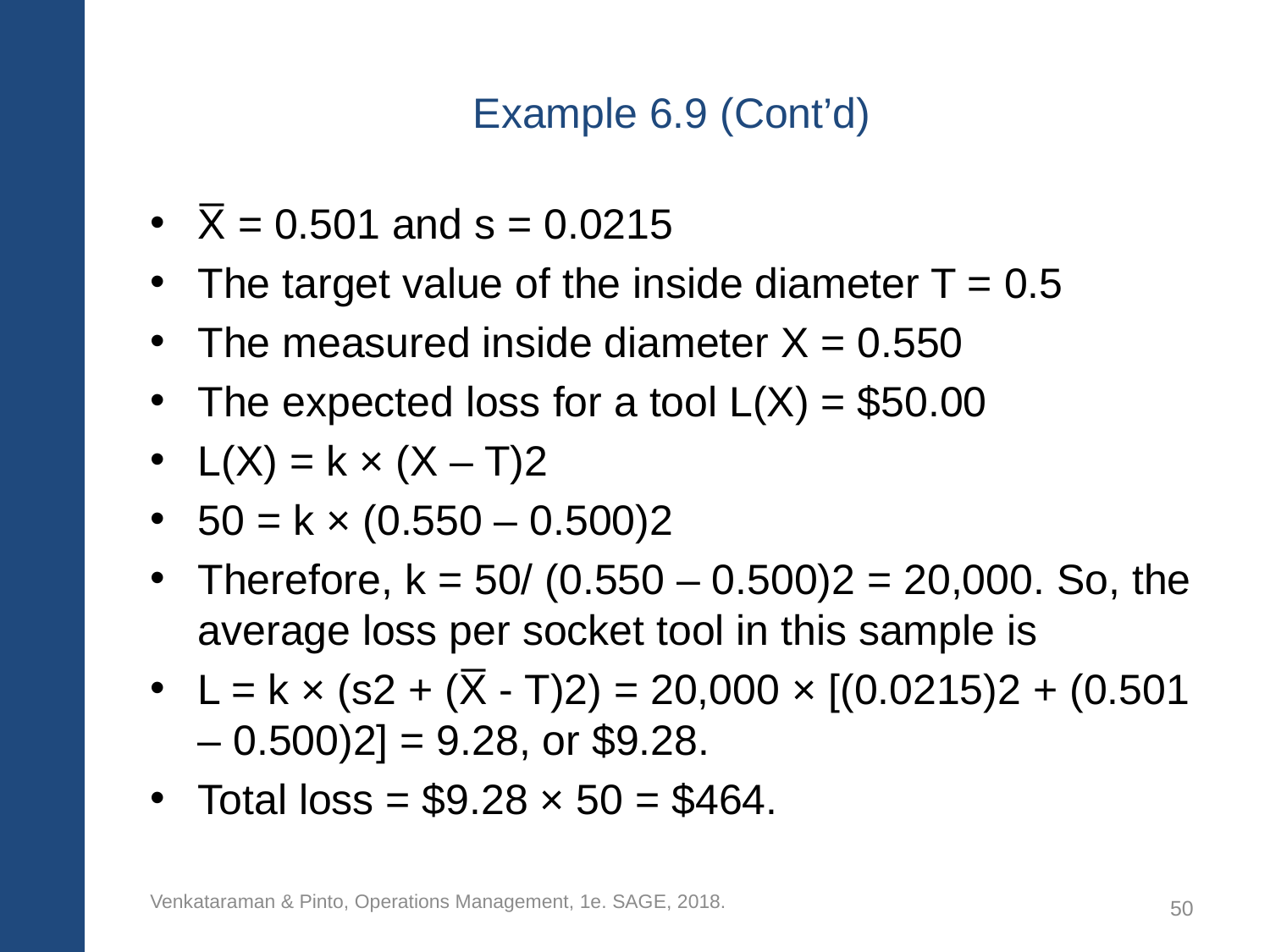

# Example 6.9 (Cont’d)
X̅ = 0.501 and s = 0.0215
The target value of the inside diameter T = 0.5
The measured inside diameter X = 0.550
The expected loss for a tool L(X) = $50.00
L(X) = k × (X – T)2
50 = k × (0.550 – 0.500)2
Therefore, k = 50/ (0.550 – 0.500)2 = 20,000. So, the average loss per socket tool in this sample is
L = k × (s2 + (X̅ - T)2) = 20,000 × [(0.0215)2 + (0.501 – 0.500)2] = 9.28, or $9.28.
Total loss = $9.28 × 50 = $464.
Venkataraman & Pinto, Operations Management, 1e. SAGE, 2018.
50